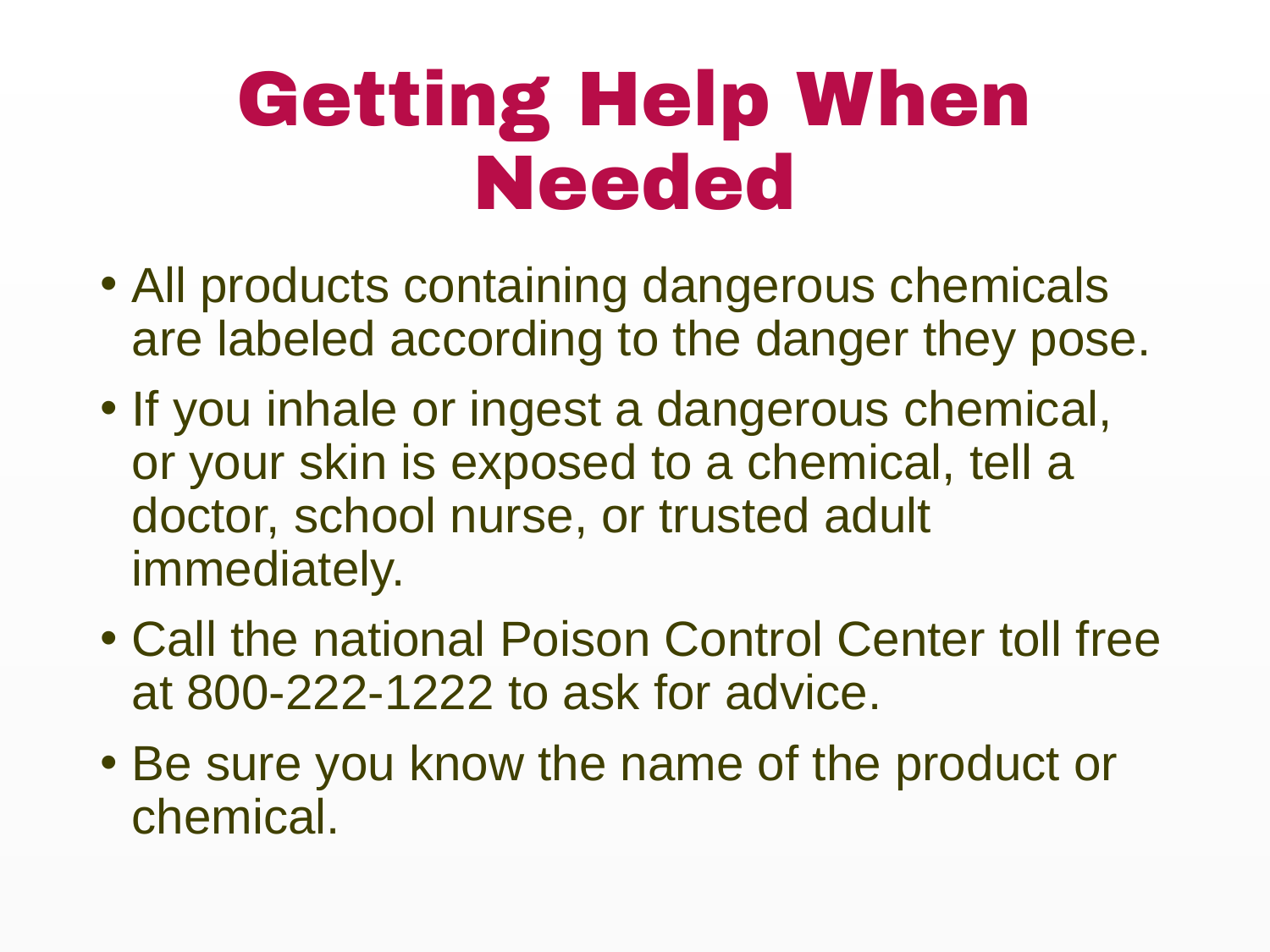

# Getting Help When Needed
All products containing dangerous chemicals are labeled according to the danger they pose.
If you inhale or ingest a dangerous chemical, or your skin is exposed to a chemical, tell a doctor, school nurse, or trusted adult immediately.
Call the national Poison Control Center toll free at 800-222-1222 to ask for advice.
Be sure you know the name of the product or chemical.